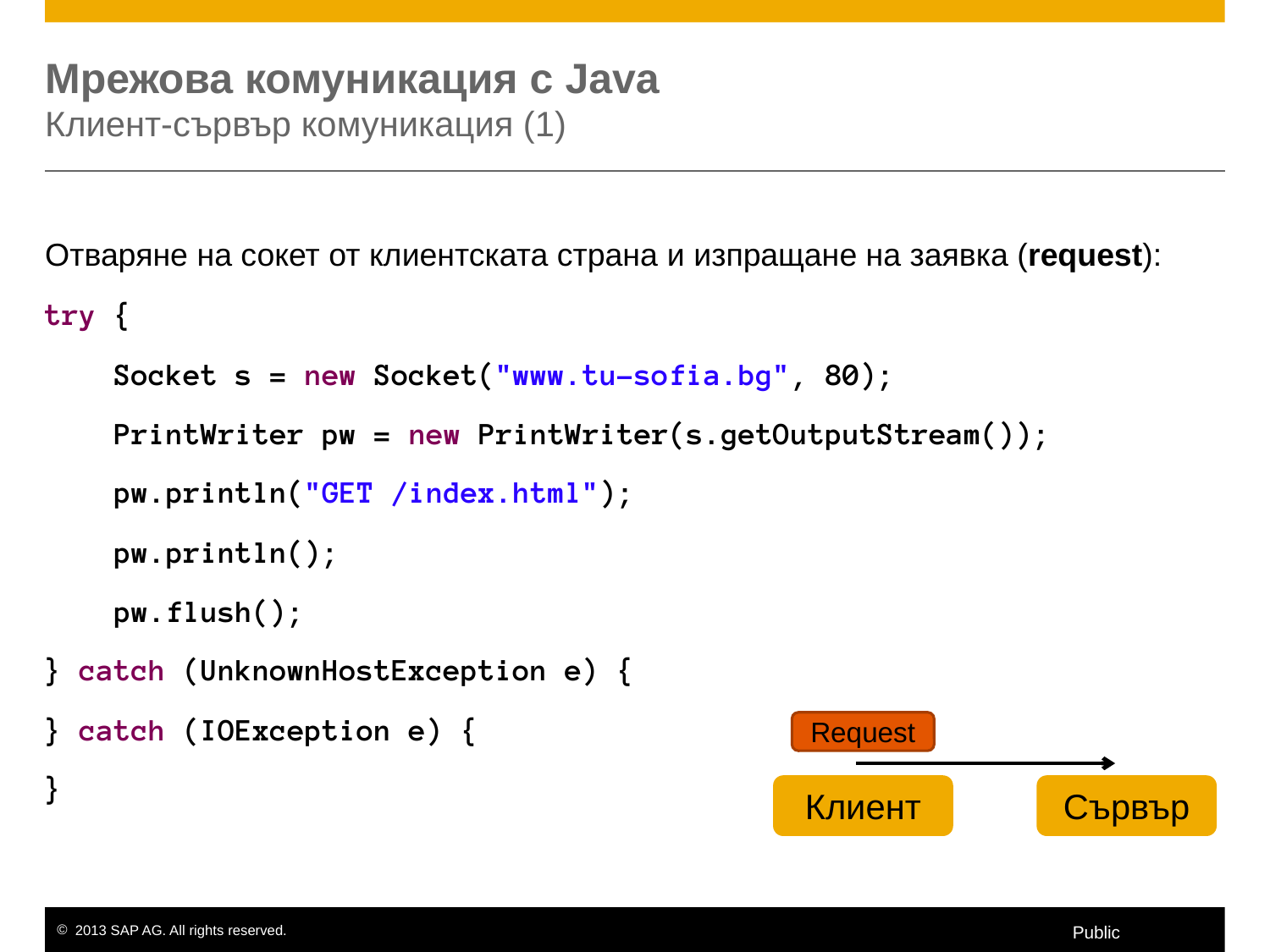

# Мрежова комуникация с Java Клиент-сървър комуникация (1)
Отваряне на сокет от клиентската страна и изпращане на заявка (request):
try {
    Socket s = new Socket("www.tu-sofia.bg", 80);
    PrintWriter pw = new PrintWriter(s.getOutputStream());
    pw.println("GET /index.html");
    pw.println();
    pw.flush();
} catch (UnknownHostException e) {
} catch (IOException e) {
}

Request

Клиент

Сървър